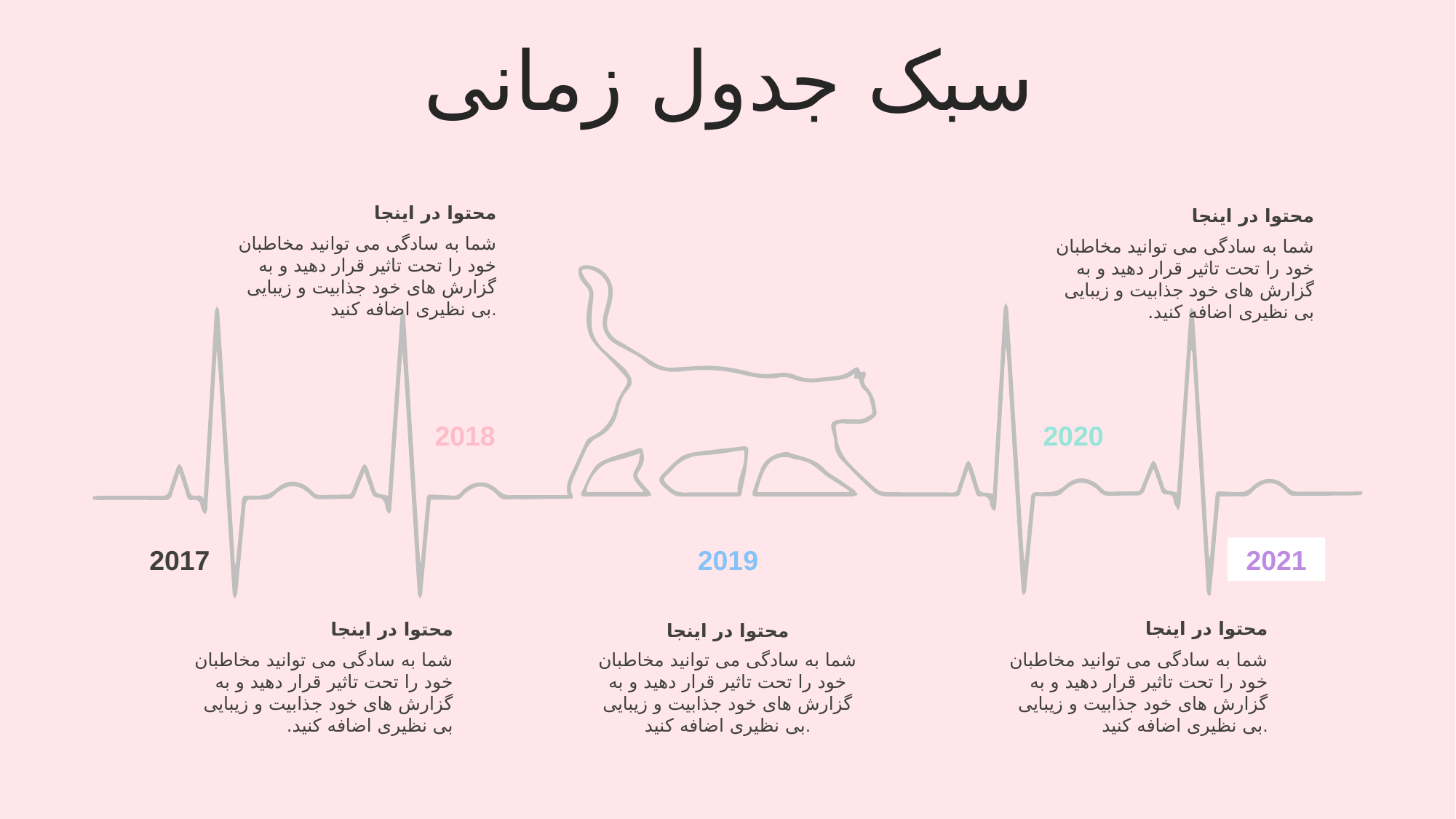

سبک جدول زمانی
محتوا در اینجا
شما به سادگی می توانید مخاطبان خود را تحت تاثیر قرار دهید و به گزارش های خود جذابیت و زیبایی بی نظیری اضافه کنید.
محتوا در اینجا
شما به سادگی می توانید مخاطبان خود را تحت تاثیر قرار دهید و به گزارش های خود جذابیت و زیبایی بی نظیری اضافه کنید.

2018
2020
2017
2019
2021
محتوا در اینجا
شما به سادگی می توانید مخاطبان خود را تحت تاثیر قرار دهید و به گزارش های خود جذابیت و زیبایی بی نظیری اضافه کنید.
محتوا در اینجا
شما به سادگی می توانید مخاطبان خود را تحت تاثیر قرار دهید و به گزارش های خود جذابیت و زیبایی بی نظیری اضافه کنید.
محتوا در اینجا
شما به سادگی می توانید مخاطبان خود را تحت تاثیر قرار دهید و به گزارش های خود جذابیت و زیبایی بی نظیری اضافه کنید.